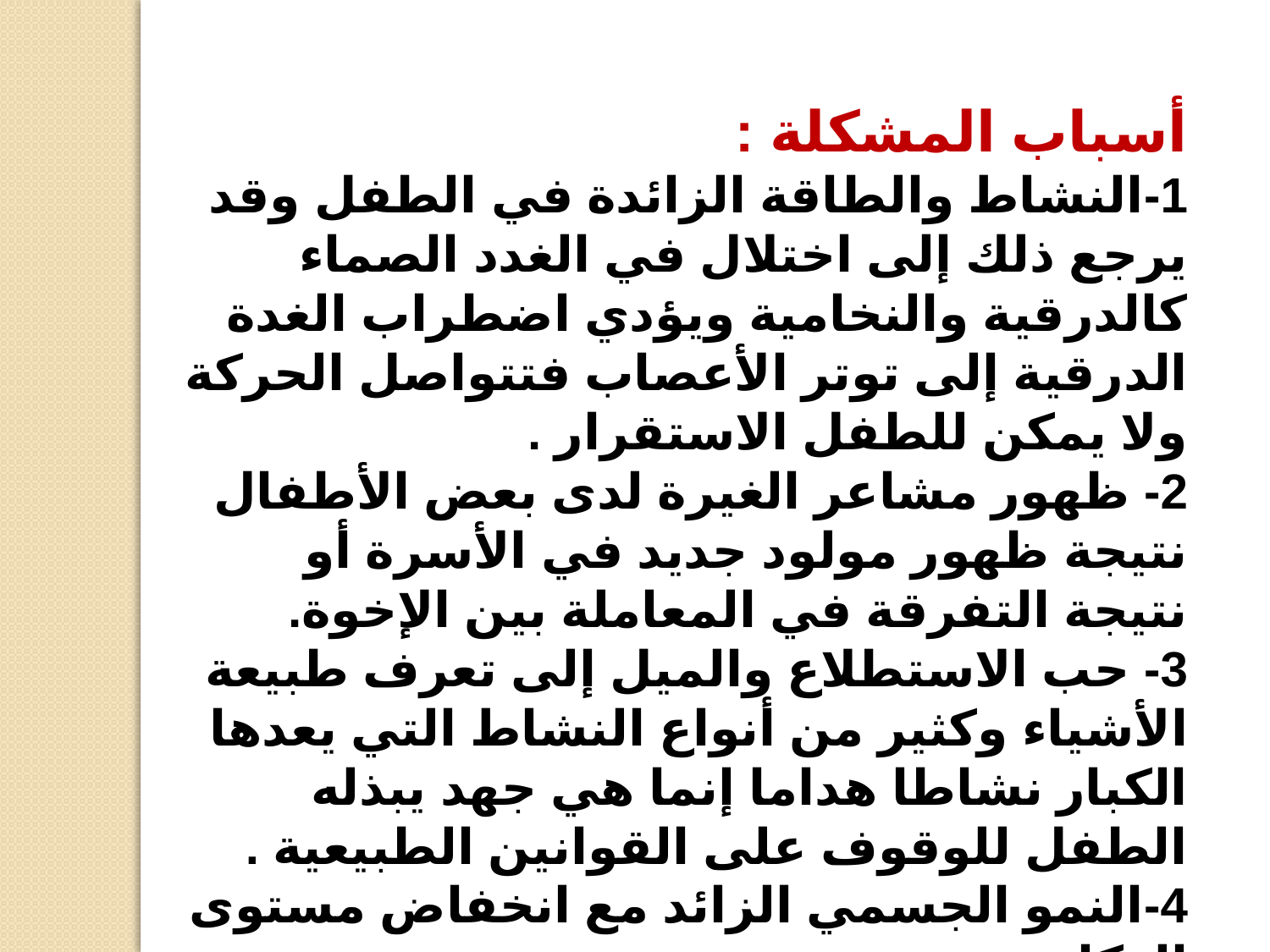

أسباب المشكلة :
1-النشاط والطاقة الزائدة في الطفل وقد يرجع ذلك إلى اختلال في الغدد الصماء كالدرقية والنخامية ويؤدي اضطراب الغدة الدرقية إلى توتر الأعصاب فتتواصل الحركة ولا يمكن للطفل الاستقرار .
2- ظهور مشاعر الغيرة لدى بعض الأطفال نتيجة ظهور مولود جديد في الأسرة أو نتيجة التفرقة في المعاملة بين الإخوة.
3- حب الاستطلاع والميل إلى تعرف طبيعة الأشياء وكثير من أنواع النشاط التي يعدها الكبار نشاطا هداما إنما هي جهد يبذله الطفل للوقوف على القوانين الطبيعية .
4-النمو الجسمي الزائد مع انخفاض مستوى الذكاء .
5- شعور الطفل بالنقص والظلم والضيق من النفس وكراهية الذات تدفع الطفل للانتقام ولإثبات ذاته .